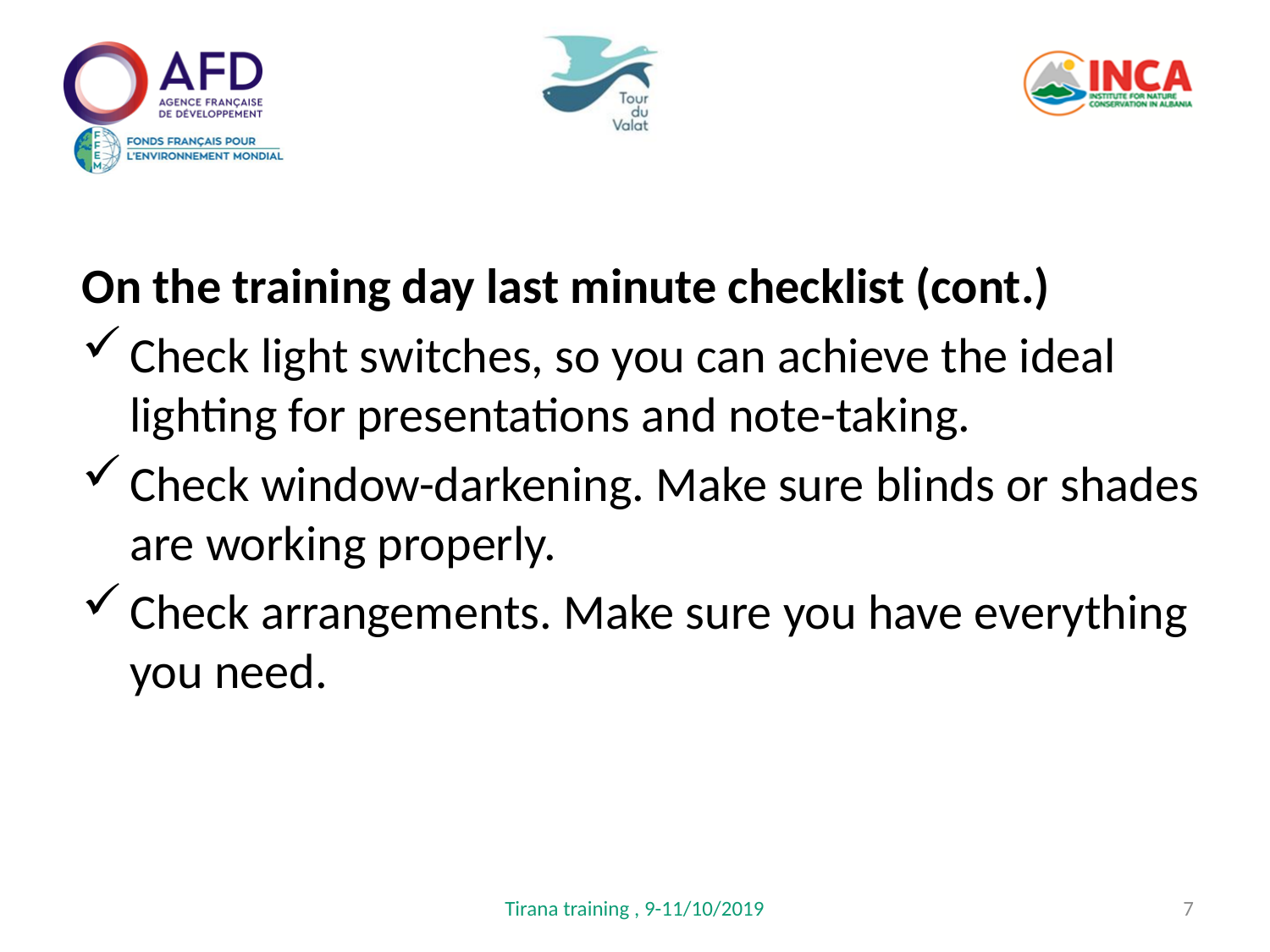

On the training day last minute checklist (cont.)
Check light switches, so you can achieve the ideal lighting for presentations and note-taking.
Check window-darkening. Make sure blinds or shades are working properly.
Check arrangements. Make sure you have everything you need.
Tirana training , 9-11/10/2019
7